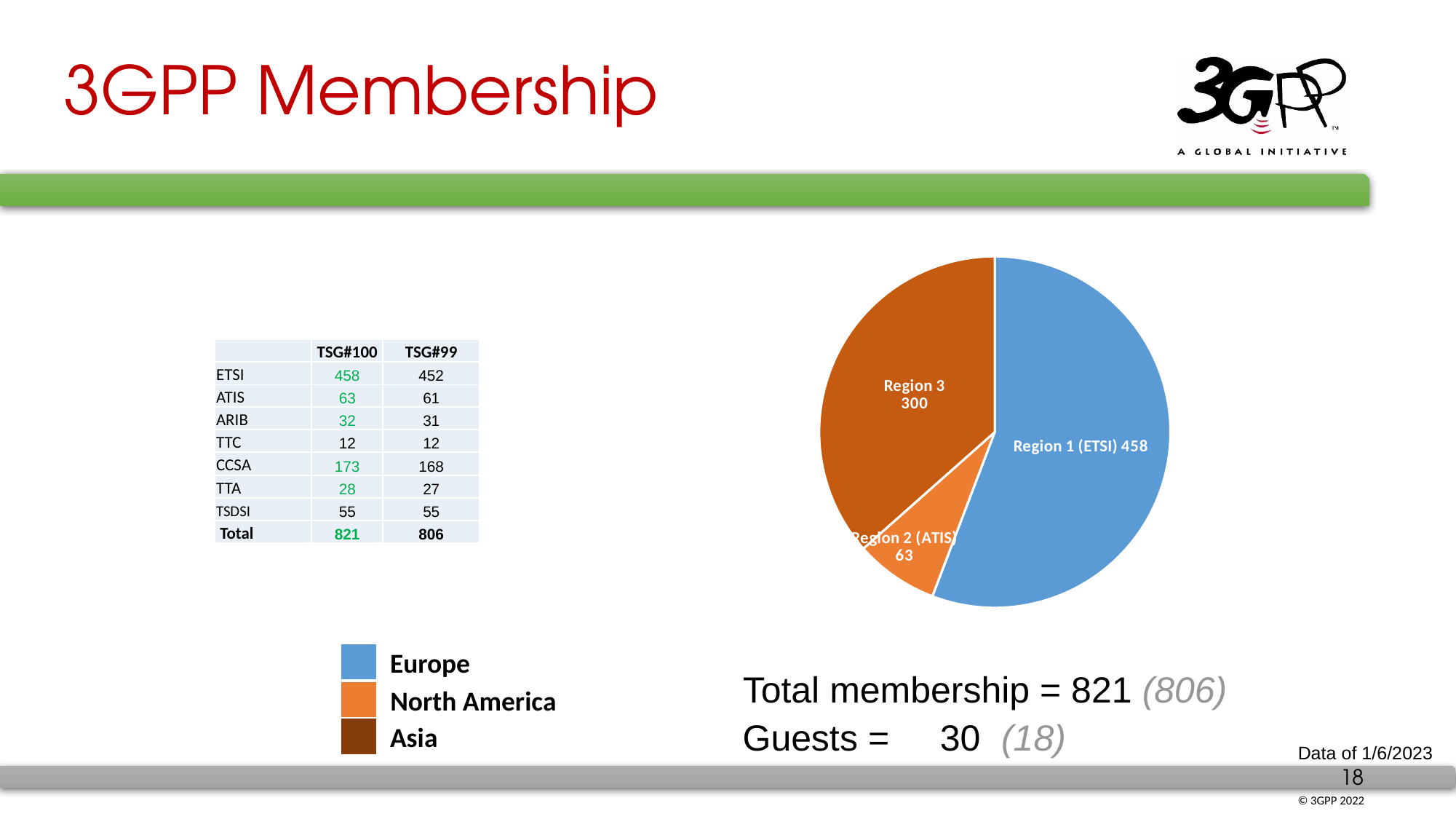

# 3GPP Membership

[unsupported chart]

|  | TSG#100 | TSG#99 |
| --- | --- | --- |
| ETSI | 458 | 452 |
| ATIS | 63 | 61 |
| ARIB | 32 | 31 |
| TTC | 12 | 12 |
| CCSA | 173 | 168 |
| TTA | 28 | 27 |
| TSDSI | 55 | 55 |
| Total | 821 | 806 |

Europe
North America
Asia
Total membership = 821 (806)
Guests =     30  (18)
Data of 1/6/2023